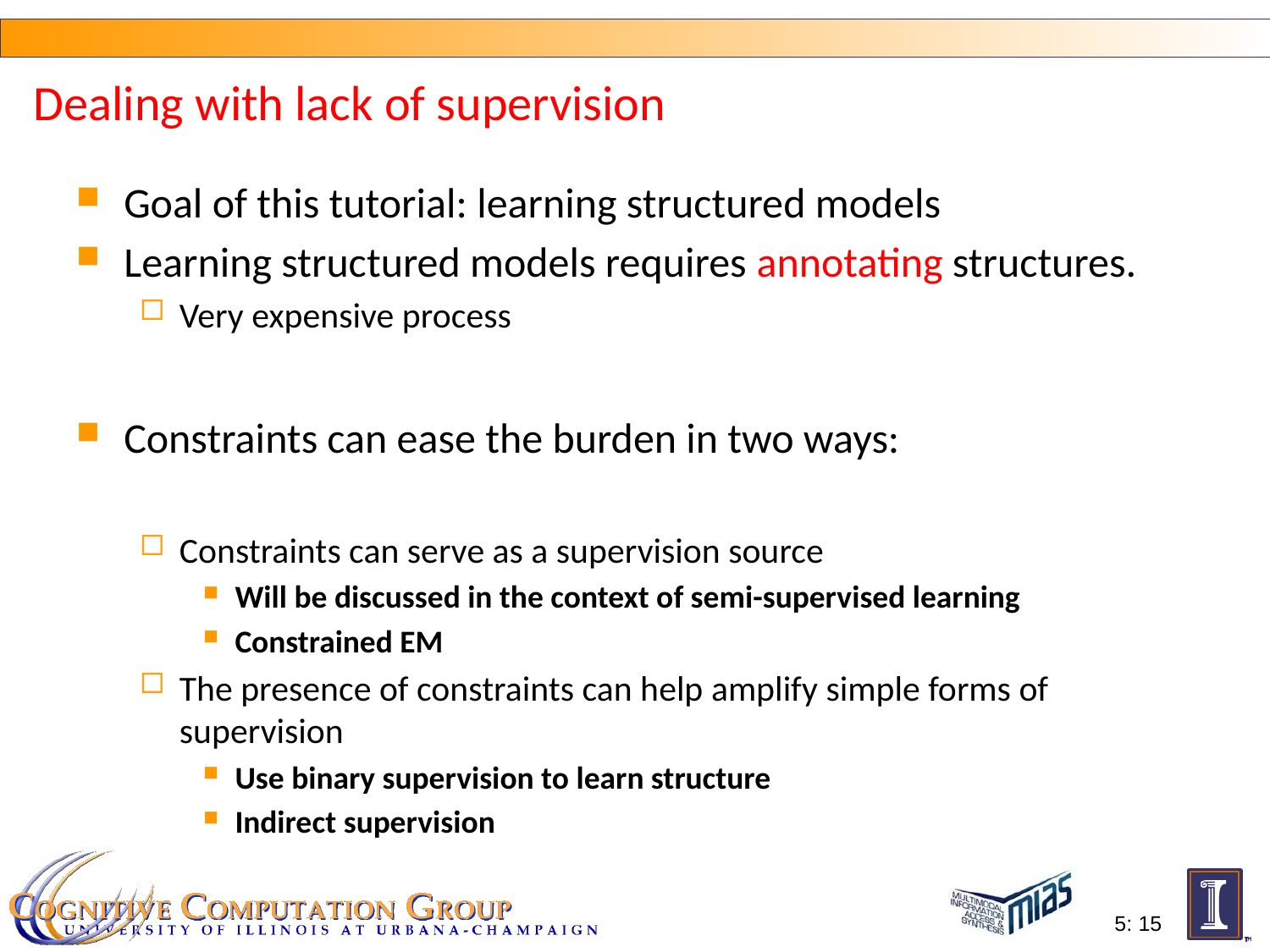

# Dealing with lack of supervision
Goal of this tutorial: learning structured models
Learning structured models requires annotating structures.
Very expensive process

Constraints can ease the burden in two ways:

Constraints can serve as a supervision source
Will be discussed in the context of semi-supervised learning
Constrained EM
The presence of constraints can help amplify simple forms of supervision
Use binary supervision to learn structure
Indirect supervision

5: 15